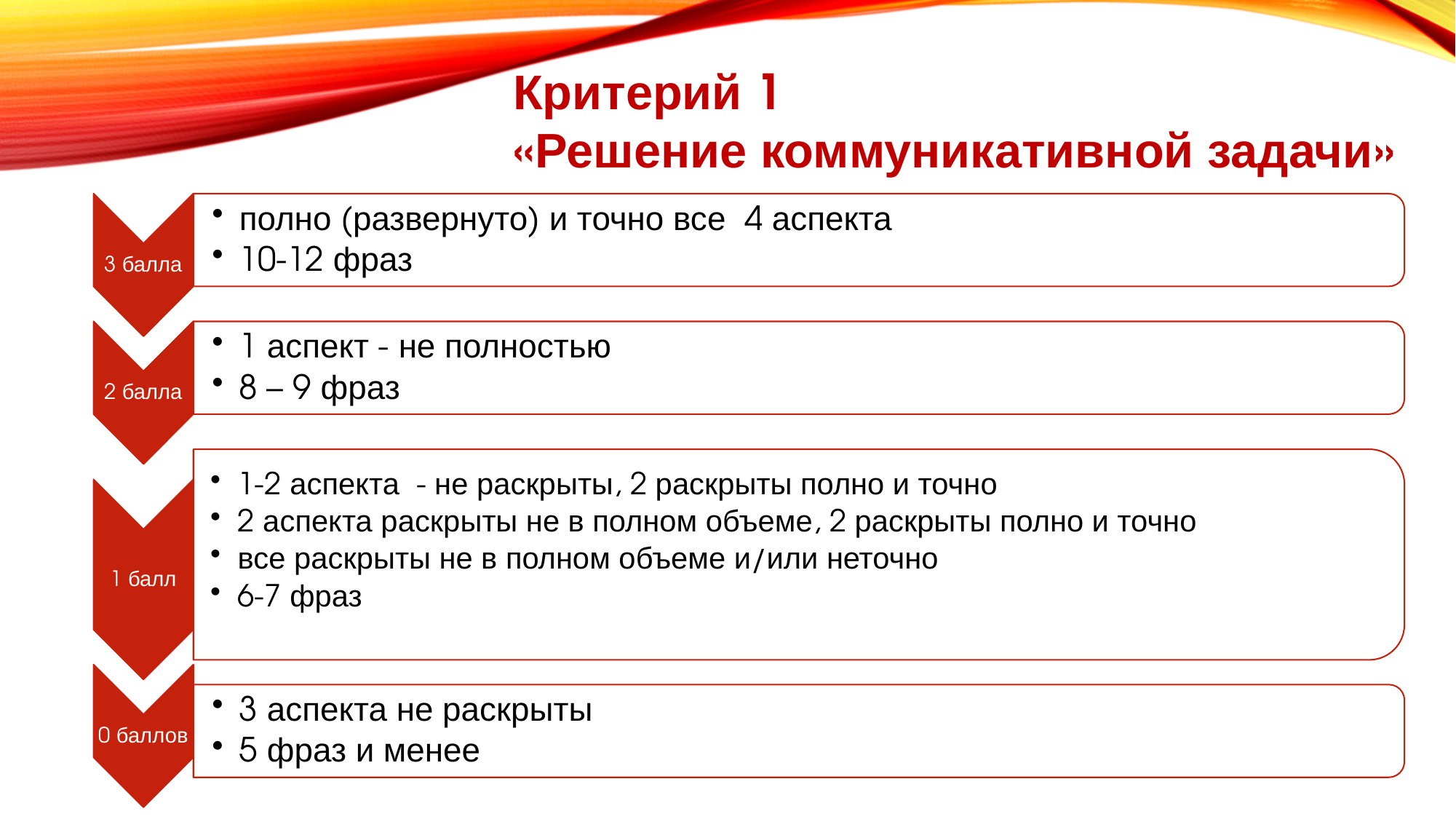

Критерий 1
«Решение коммуникативной задачи»
3 балла
полно (развернуто) и точно все  4 аспекта
10-12 фраз
2 балла
1 аспект - не полностью
8 – 9 фраз
1 балл
1-2 аспекта  - не раскрыты, 2 раскрыты полно и точно
2 аспекта раскрыты не в полном объеме, 2 раскрыты полно и точно
все раскрыты не в полном объеме и/или неточно
6-7 фраз

0 баллов
3 аспекта не раскрыты
5 фраз и менее